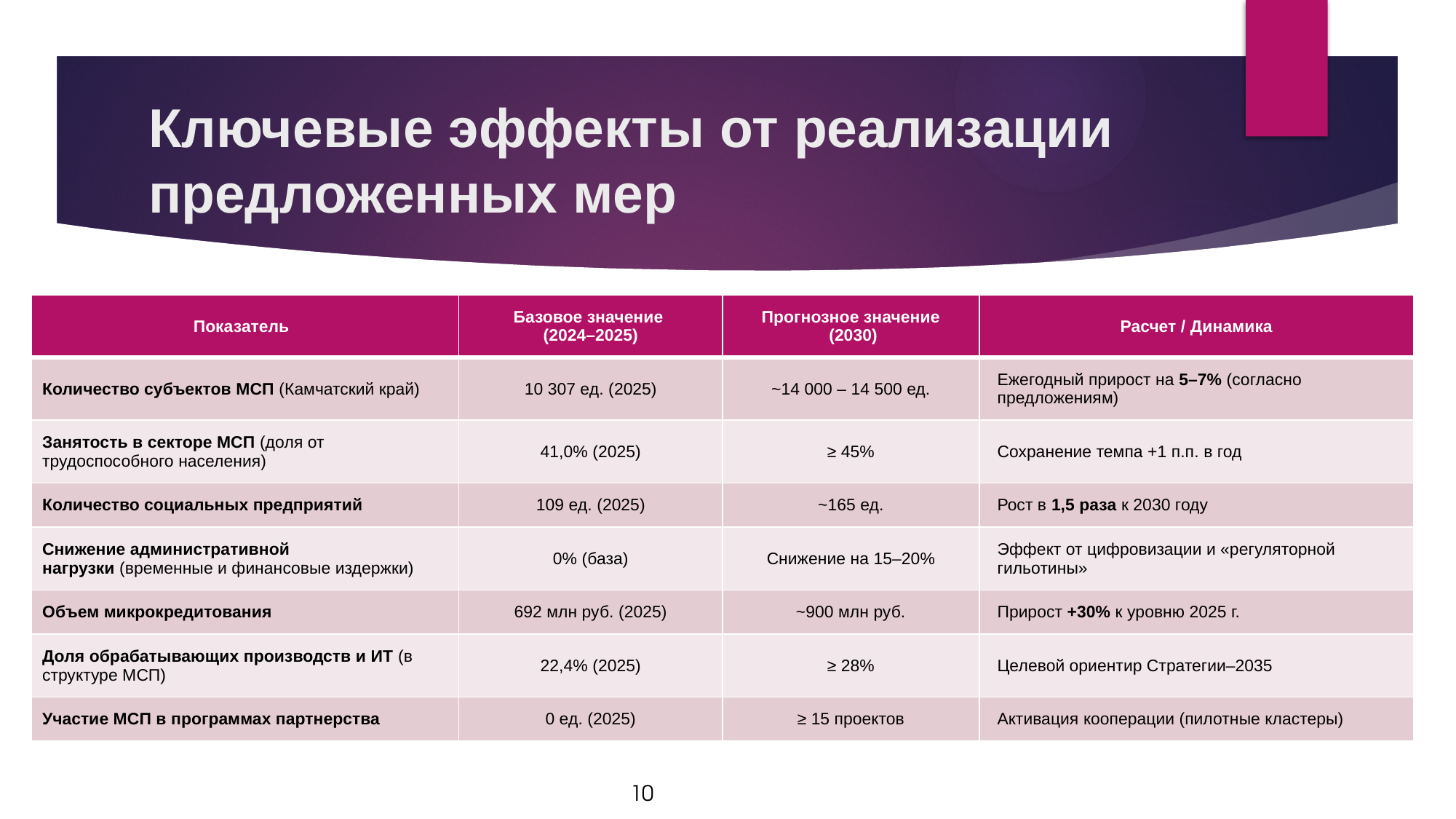

# Ключевые эффекты от реализации предложенных мер
| Показатель | Базовое значение (2024–2025) | Прогнозное значение (2030) | Расчет / Динамика |
| --- | --- | --- | --- |
| Количество субъектов МСП (Камчатский край) | 10 307 ед. (2025) | ~14 000 – 14 500 ед. | Ежегодный прирост на 5–7% (согласно предложениям) |
| Занятость в секторе МСП (доля от трудоспособного населения) | 41,0% (2025) | ≥ 45% | Сохранение темпа +1 п.п. в год |
| Количество социальных предприятий | 109 ед. (2025) | ~165 ед. | Рост в 1,5 раза к 2030 году |
| Снижение административной нагрузки (временные и финансовые издержки) | 0% (база) | Снижение на 15–20% | Эффект от цифровизации и «регуляторной гильотины» |
| Объем микрокредитования | 692 млн руб. (2025) | ~900 млн руб. | Прирост +30% к уровню 2025 г. |
| Доля обрабатывающих производств и ИТ (в структуре МСП) | 22,4% (2025) | ≥ 28% | Целевой ориентир Стратегии–2035 |
| Участие МСП в программах партнерства | 0 ед. (2025) | ≥ 15 проектов | Активация кооперации (пилотные кластеры) |
10